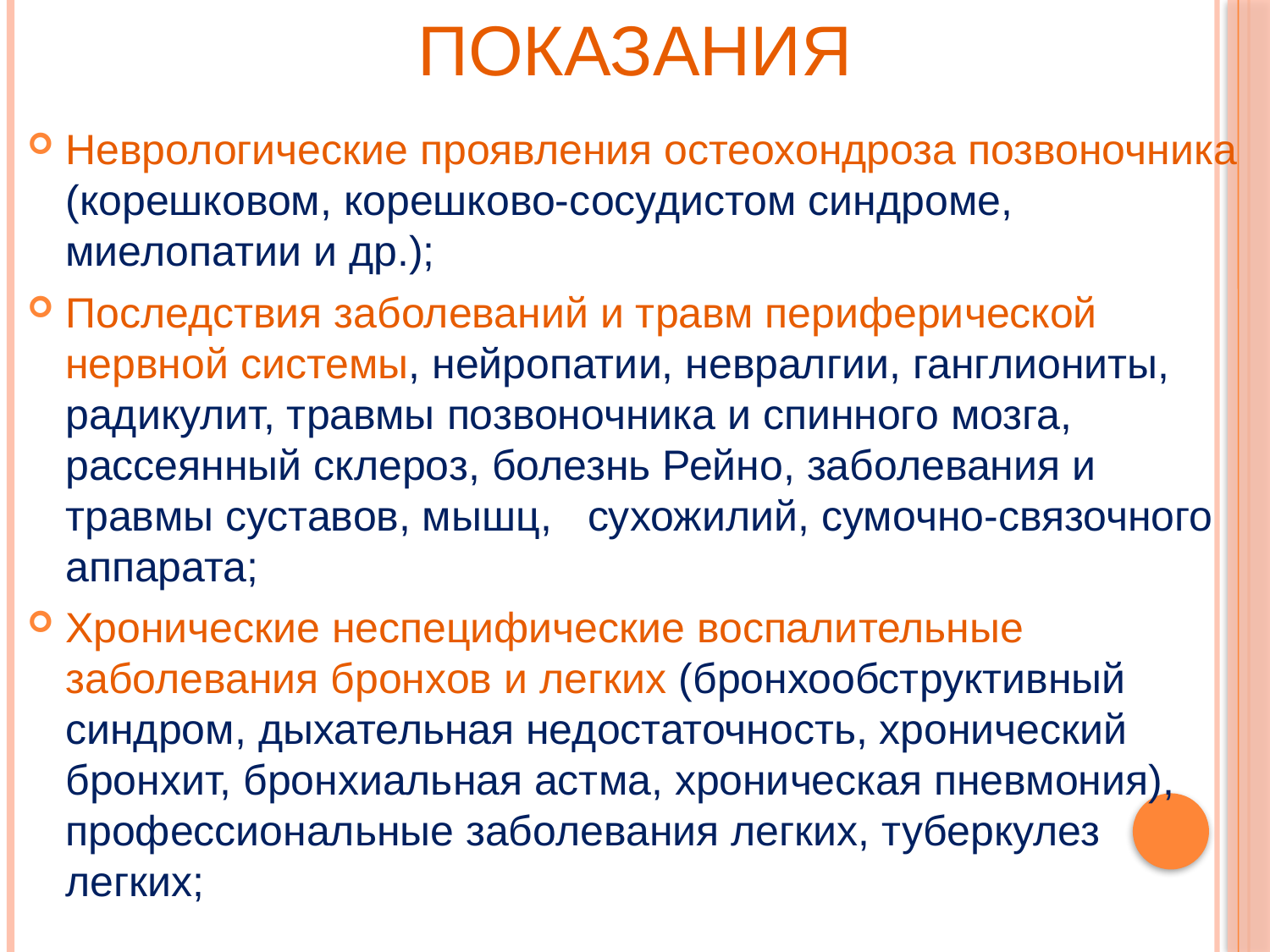

# Показания
Неврологические проявления остеохондроза позвоночника (корешковом, корешково-сосудистом синдроме, миелопатии и др.);
Последствия заболеваний и травм периферической нервной системы, нейропатии, невралгии, ганглиониты, радикулит, травмы позвоночника и спинного мозга, рассеянный склероз, болезнь Рейно, заболевания и травмы суставов, мышц,   сухожилий, сумочно-связочного аппарата;
Хронические неспецифические воспалительные заболевания бронхов и легких (бронхообструктивный синдром, дыхательная недостаточность, хронический бронхит, бронхиальная астма, хроническая пневмония), профессиональные заболевания легких, туберкулез легких;